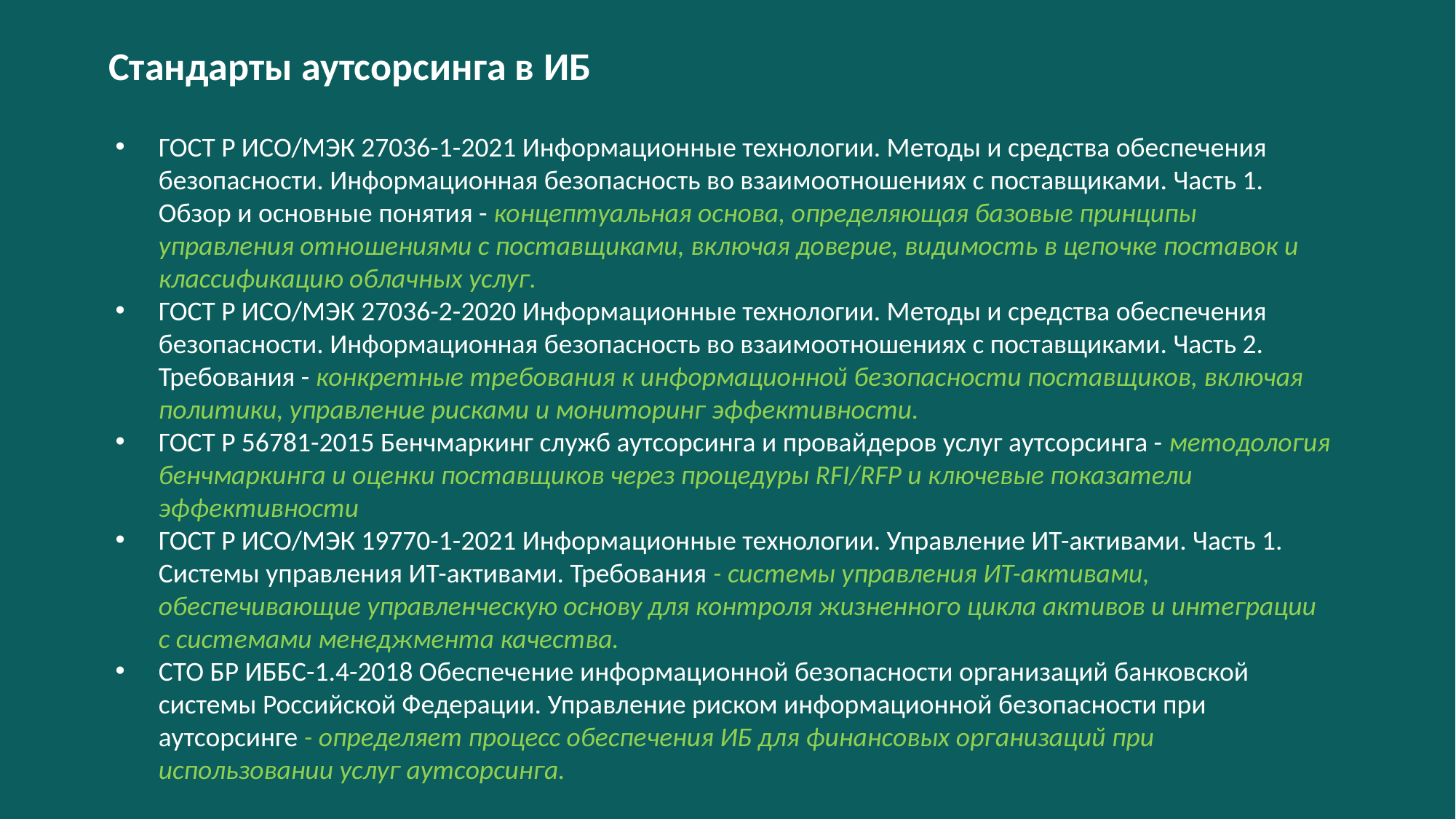

# Стандарты аутсорсинга в ИБ
ГОСТ Р ИСО/МЭК 27036-1-2021 Информационные технологии. Методы и средства обеспечения безопасности. Информационная безопасность во взаимоотношениях с поставщиками. Часть 1. Обзор и основные понятия - концептуальная основа, определяющая базовые принципы управления отношениями с поставщиками, включая доверие, видимость в цепочке поставок и классификацию облачных услуг.
ГОСТ Р ИСО/МЭК 27036-2-2020 Информационные технологии. Методы и средства обеспечения безопасности. Информационная безопасность во взаимоотношениях с поставщиками. Часть 2. Требования - конкретные требования к информационной безопасности поставщиков, включая политики, управление рисками и мониторинг эффективности.
ГОСТ Р 56781-2015 Бенчмаркинг служб аутсорсинга и провайдеров услуг аутсорсинга - методология бенчмаркинга и оценки поставщиков через процедуры RFI/RFP и ключевые показатели эффективности
ГОСТ Р ИСО/МЭК 19770-1-2021 Информационные технологии. Управление ИТ-активами. Часть 1. Системы управления ИТ-активами. Требования - системы управления ИТ-активами, обеспечивающие управленческую основу для контроля жизненного цикла активов и интеграции с системами менеджмента качества.
СТО БР ИББС-1.4-2018 Обеспечение информационной безопасности организаций банковской системы Российской Федерации. Управление риском информационной безопасности при аутсорсинге - определяет процесс обеспечения ИБ для финансовых организаций при использовании услуг аутсорсинга.